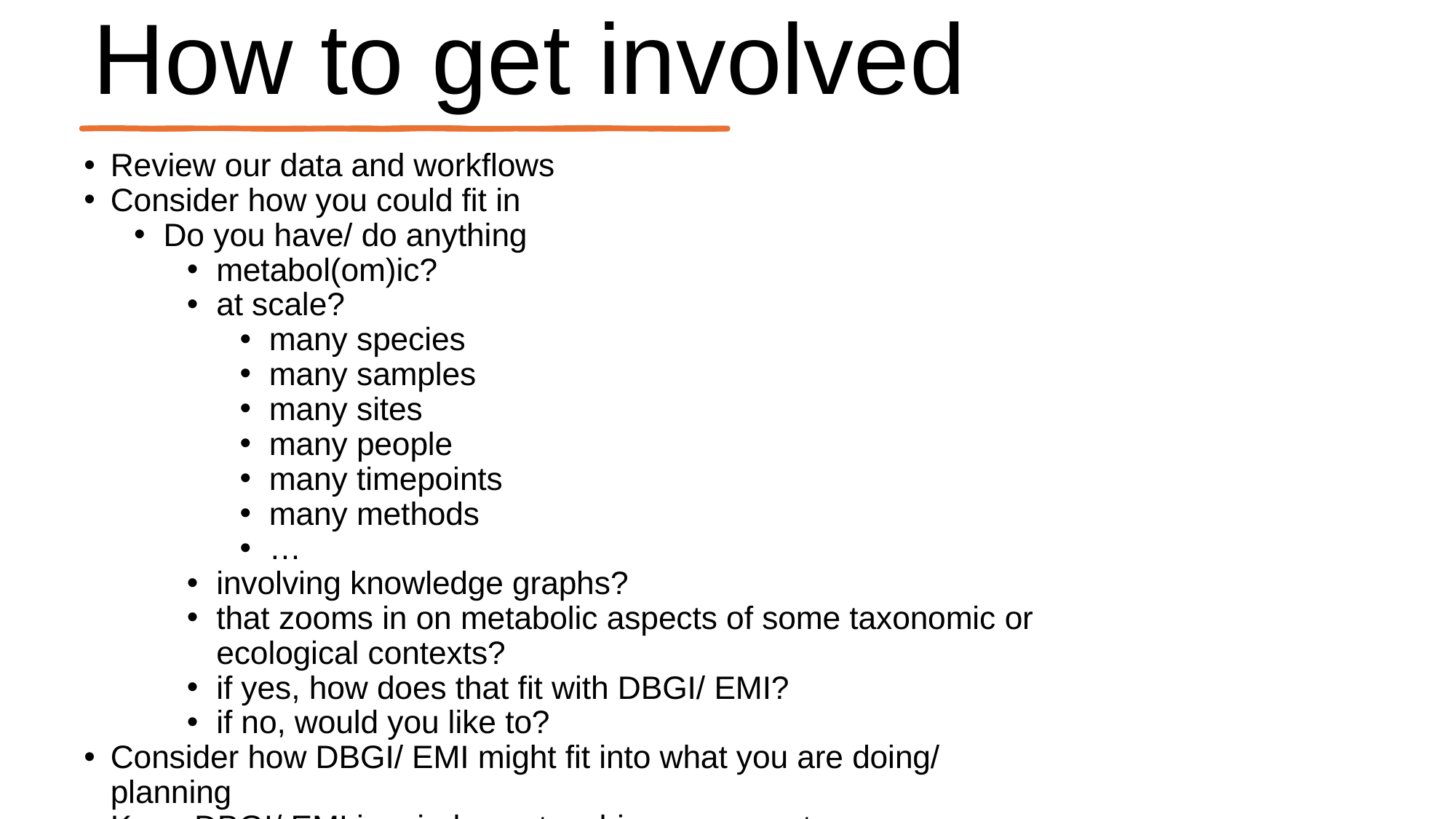

# How to get involved

Review our data and workflows
Consider how you could fit in
Do you have/ do anything
metabol(om)ic?
at scale?
many species
many samples
many sites
many people
many timepoints
many methods
…
involving knowledge graphs?
that zooms in on metabolic aspects of some taxonomic or ecological contexts?
if yes, how does that fit with DBGI/ EMI?
if no, would you like to?
Consider how DBGI/ EMI might fit into what you are doing/ planning
Keep DBGI/ EMI in mind as a teaching resource too